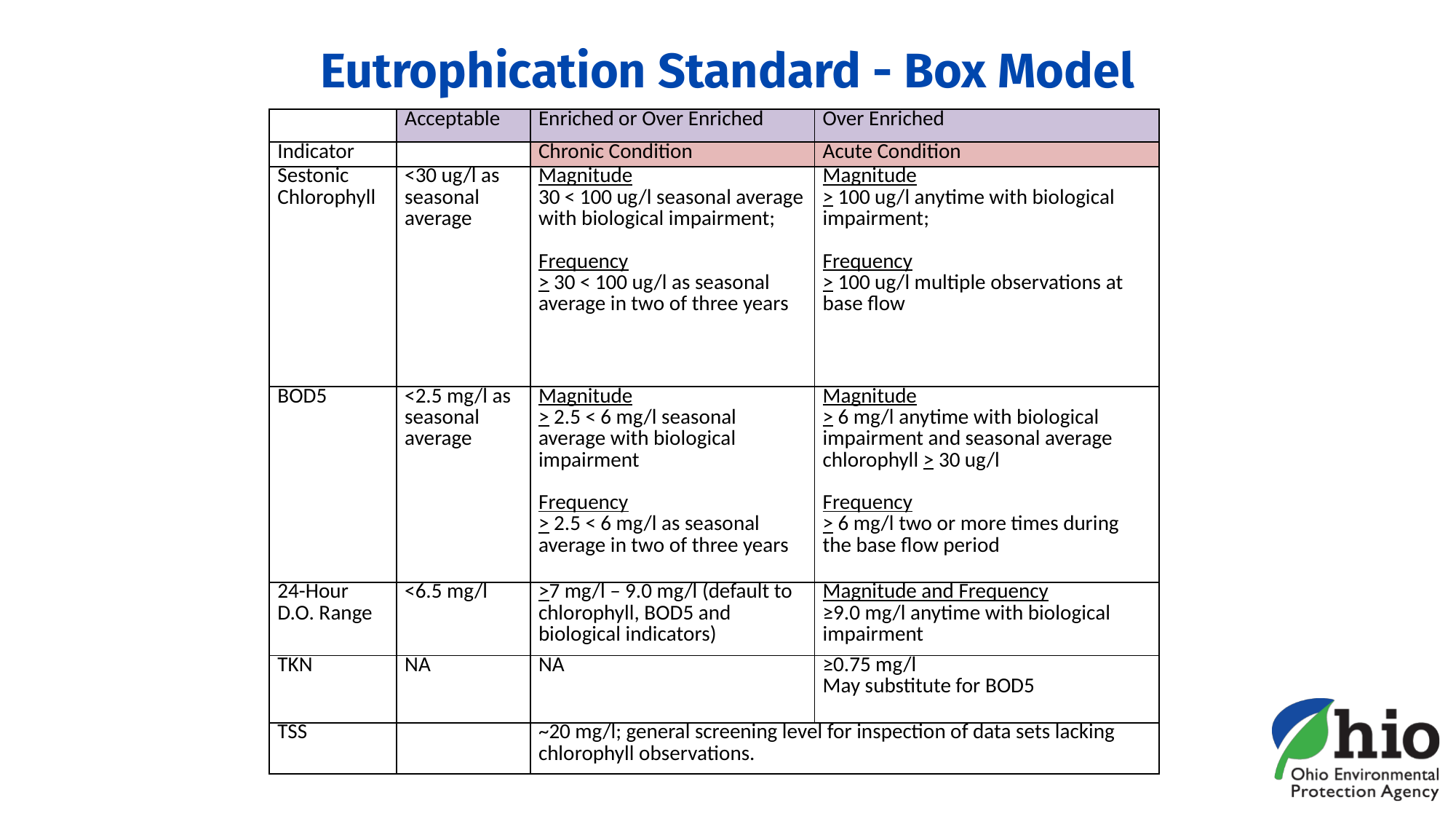

# Eutrophication Standard - Box Model
|  | Acceptable | Enriched or Over Enriched | Over Enriched |
| --- | --- | --- | --- |
| Indicator |  | Chronic Condition | Acute Condition |
| Sestonic Chlorophyll | <30 ug/l as seasonal average | Magnitude 30 < 100 ug/l seasonal average with biological impairment;   Frequency > 30 < 100 ug/l as seasonal average in two of three years | Magnitude > 100 ug/l anytime with biological impairment;   Frequency > 100 ug/l multiple observations at base flow |
| BOD5 | <2.5 mg/l as seasonal average | Magnitude > 2.5 < 6 mg/l seasonal average with biological impairment   Frequency > 2.5 < 6 mg/l as seasonal average in two of three years | Magnitude > 6 mg/l anytime with biological impairment and seasonal average chlorophyll > 30 ug/l   Frequency > 6 mg/l two or more times during the base flow period |
| 24-Hour D.O. Range | <6.5 mg/l | >7 mg/l – 9.0 mg/l (default to chlorophyll, BOD5 and biological indicators) | Magnitude and Frequency ≥9.0 mg/l anytime with biological impairment |
| TKN | NA | NA | ≥0.75 mg/l May substitute for BOD5 |
| TSS |  | ~20 mg/l; general screening level for inspection of data sets lacking chlorophyll observations. |  |